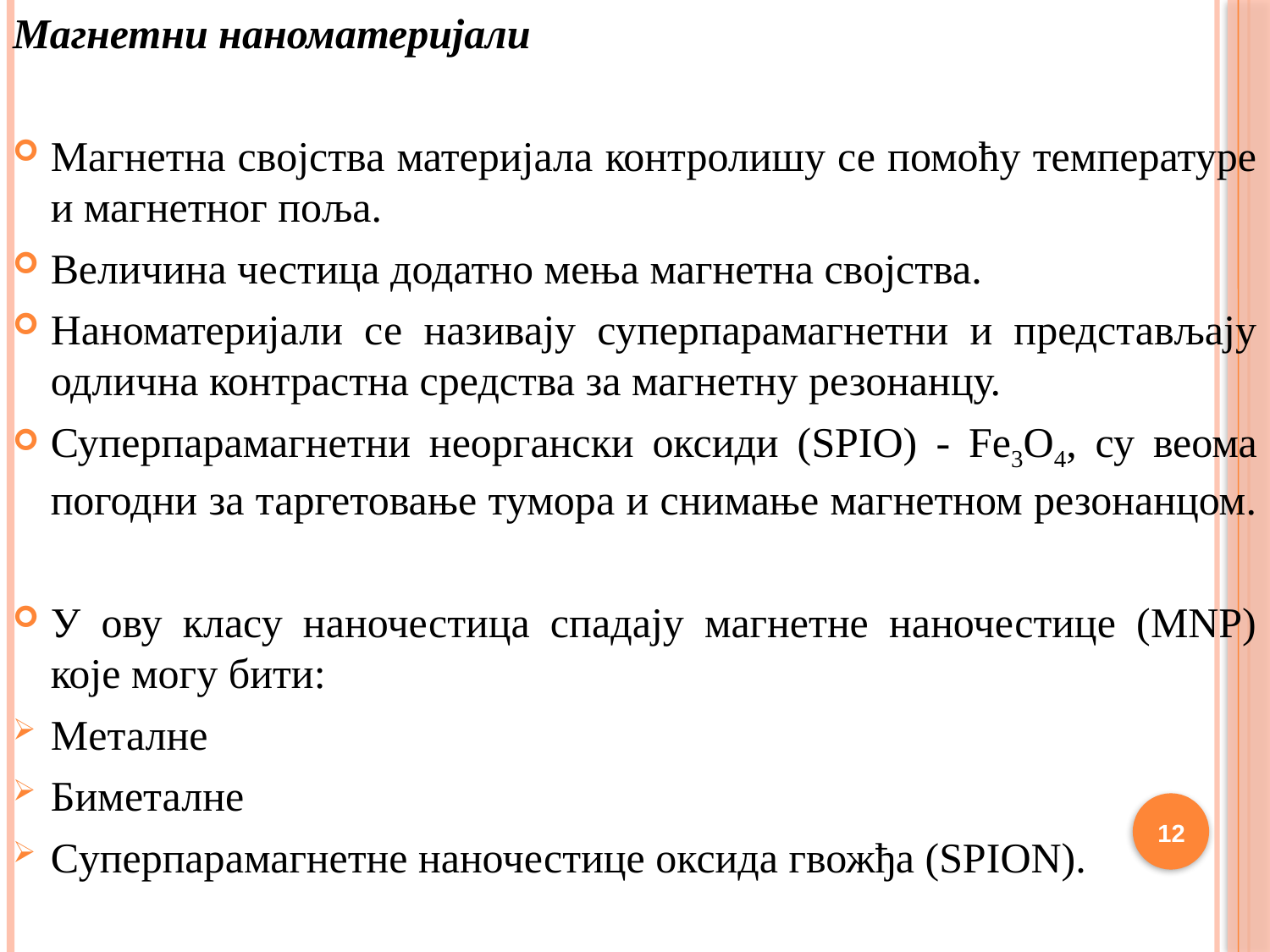

Магнетни наноматеријали

Магнетна својства материјала контролишу се помоћу температуре и магнетног поља.
Величина честица додатно мења магнетна својства.
Наноматеријали се називају суперпарамагнетни и представљају одлична контрастна средства за магнетну резонанцу.
Суперпарамагнетни неоргански оксиди (SPIO) - Fe3O4, су веома погодни за таргетовање тумора и снимање магнетном резонанцом.

У ову класу наночестица спадају магнетне наночестице (MNP) које могу бити:
Металне
Биметалне
Суперпарамагнетне наночестице оксида гвожђа (SPION).

12